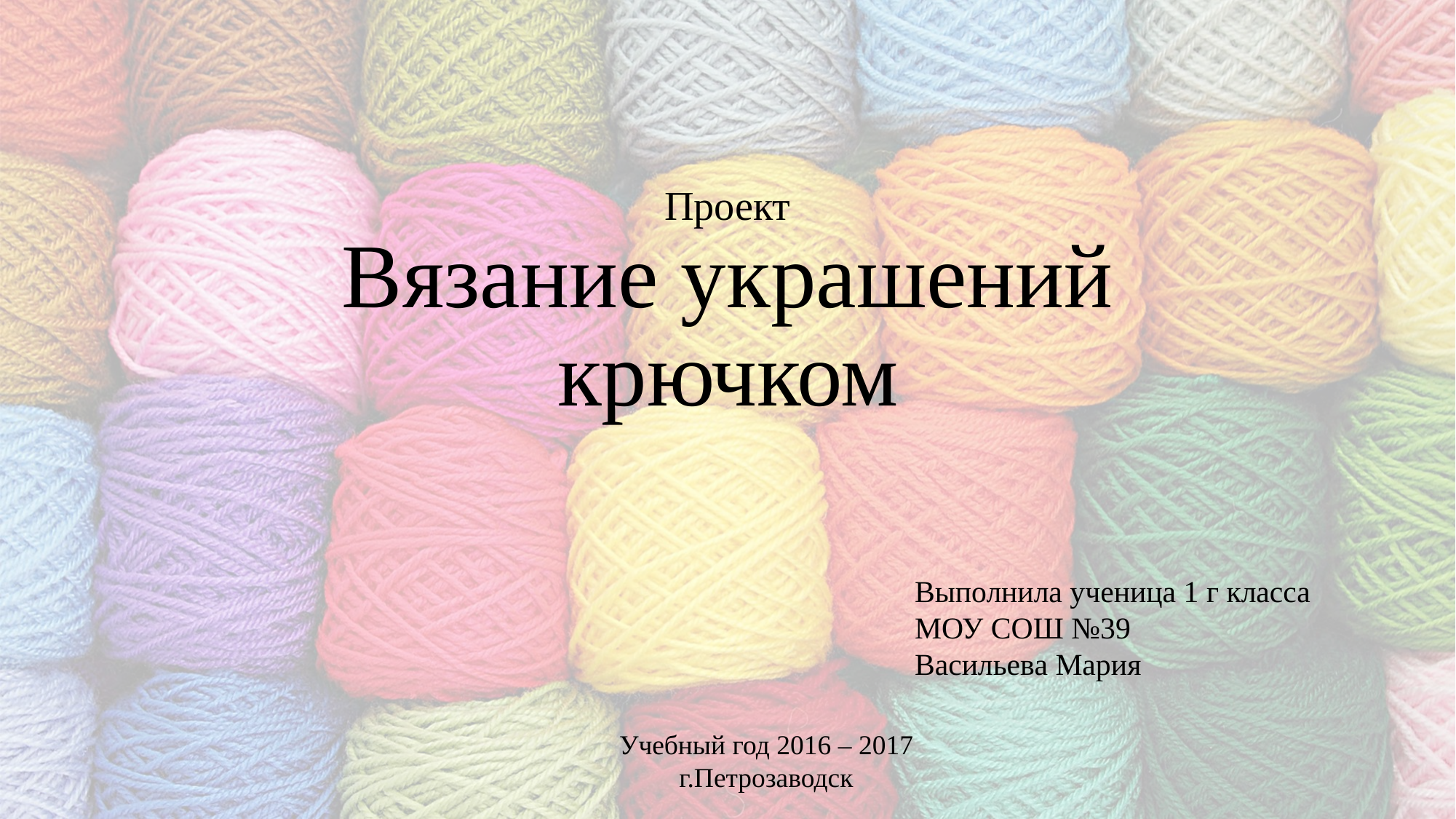

# Проект Вязание украшений крючком
Выполнила ученица 1 г класса
МОУ СОШ №39
Васильева Мария
Учебный год 2016 – 2017
г.Петрозаводск